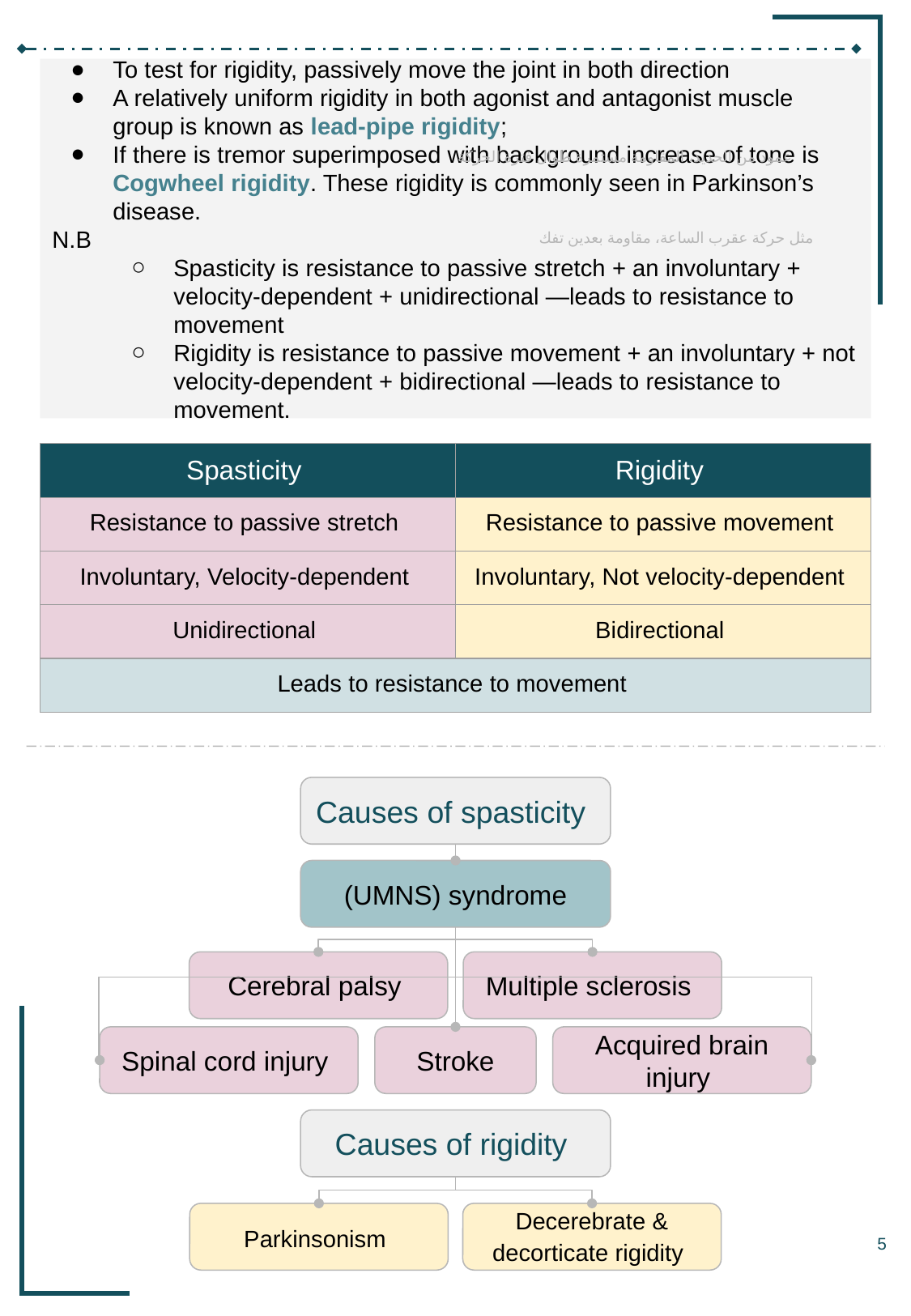

To test for rigidity, passively move the joint in both direction
A relatively uniform rigidity in both agonist and antagonist muscle group is known as lead-pipe rigidity;
If there is tremor superimposed with background increase of tone is Cogwheel rigidity. These rigidity is commonly seen in Parkinson’s disease.
N.B
Spasticity is resistance to passive stretch + an involuntary + velocity-dependent + unidirectional —leads to resistance to movement
Rigidity is resistance to passive movement + an involuntary + not velocity-dependent + bidirectional —leads to resistance to movement.
عمود من الحديد، المقاومة مستمرة طوال فترة الحركة
مثل حركة عقرب الساعة، مقاومة بعدين تفك
| Spasticity | Rigidity |
| --- | --- |
| Resistance to passive stretch | Resistance to passive movement |
| Involuntary, Velocity-dependent | Involuntary, Not velocity-dependent |
| Unidirectional | Bidirectional |
| Leads to resistance to movement |  |
Causes of spasticity
(UMNS) syndrome
Cerebral palsy
Multiple sclerosis
Acquired brain injury
Spinal cord injury
Stroke
Causes of rigidity
5
Parkinsonism
Decerebrate & decorticate rigidity